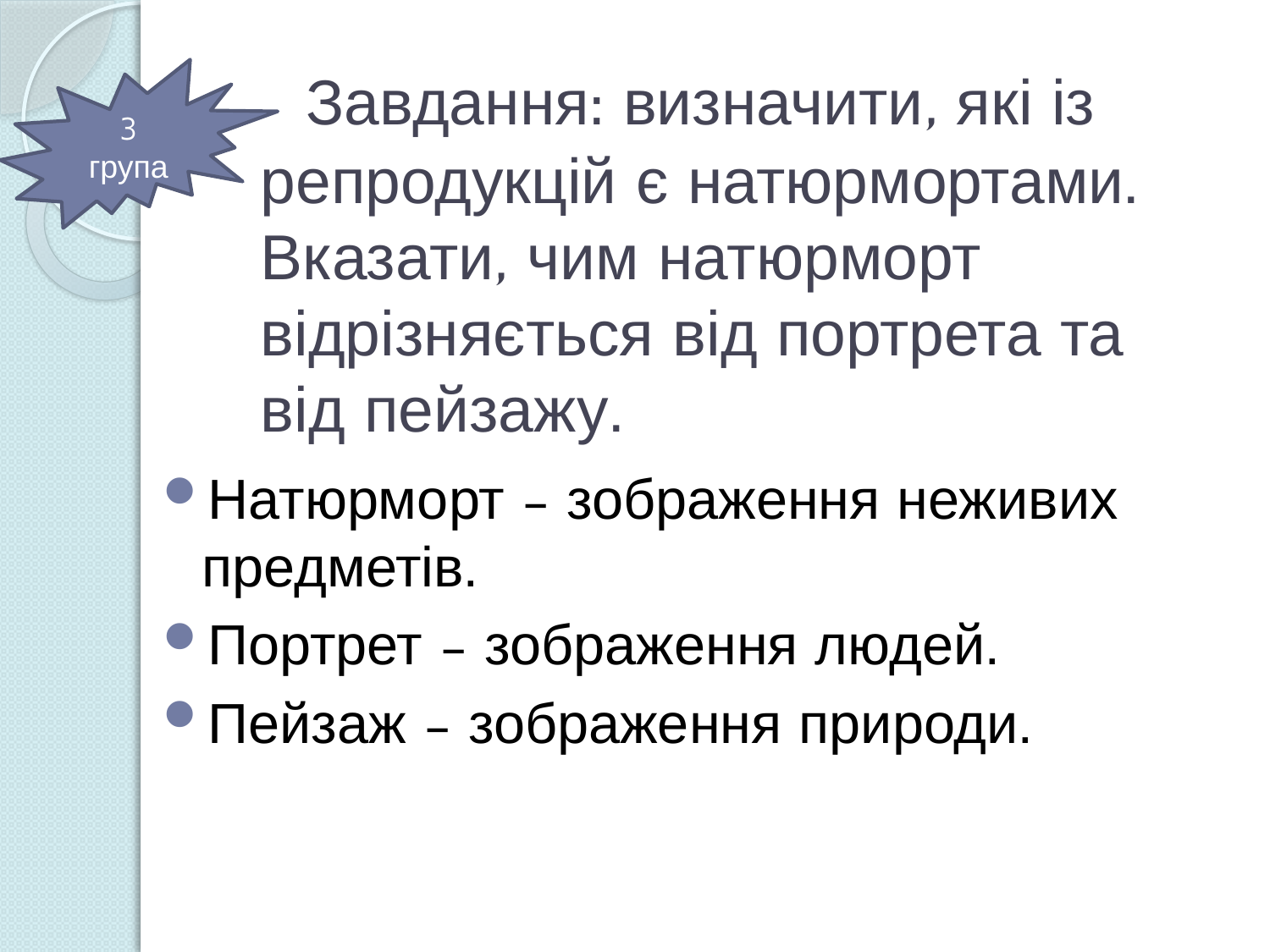

# Завдання: визначити, які із репродукцій є натюрмортами. Вказати, чим натюрморт відрізняється від портрета та від пейзажу.
3 група
Натюрморт – зображення неживих предметів.
Портрет – зображення людей.
Пейзаж – зображення природи.